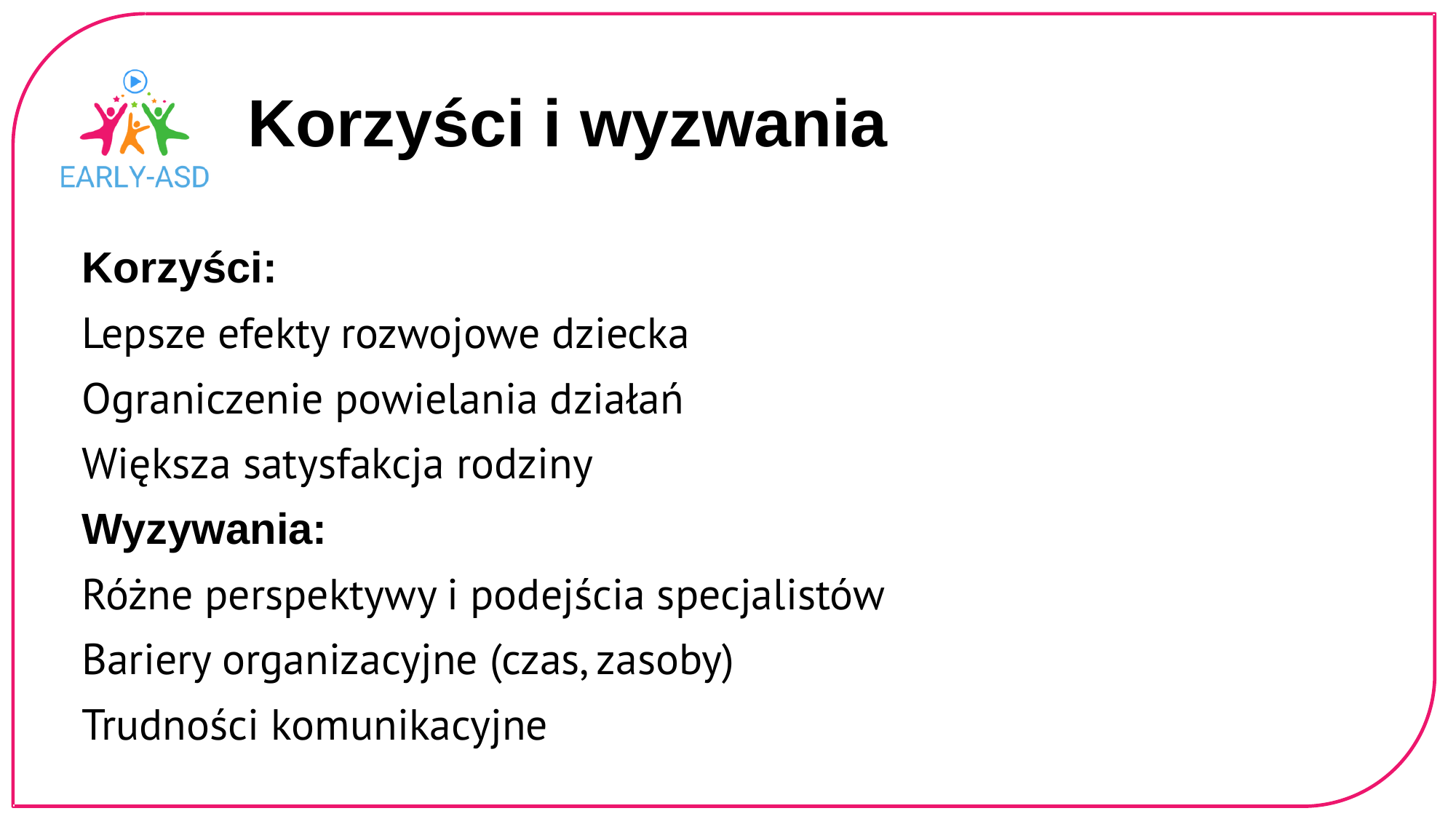

Korzyści i wyzwania

Korzyści:
Lepsze efekty rozwojowe dziecka
Ograniczenie powielania działań
Większa satysfakcja rodziny
Wyzywania:
Różne perspektywy i podejścia specjalistów
Bariery organizacyjne (czas, zasoby)
Trudności komunikacyjne